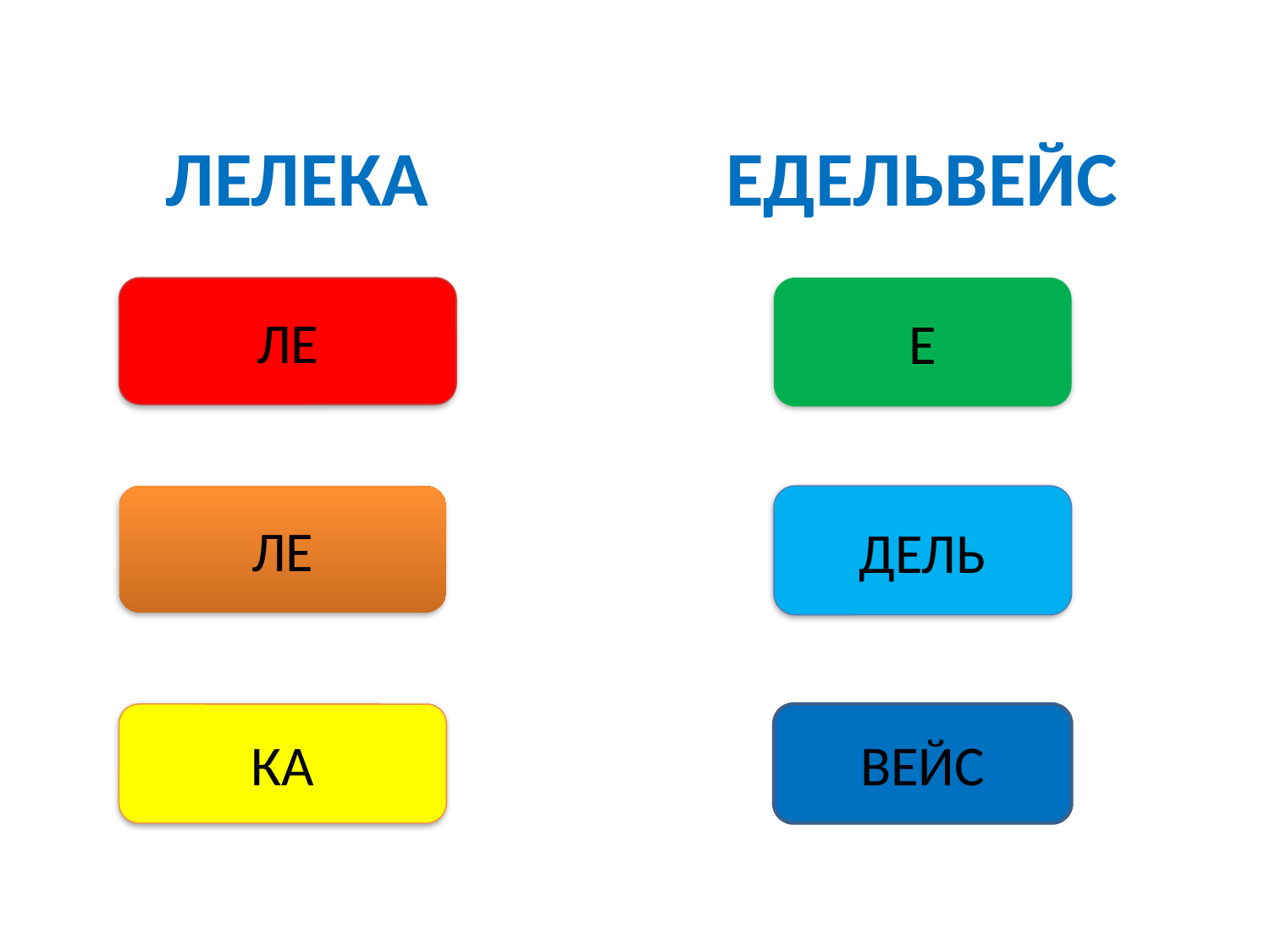

ЛЕЛЕКА                 ЕДЕЛЬВЕЙС
ЛЕ
Е

#
ЛЕ
ДЕЛЬ
КА
ВЕЙС